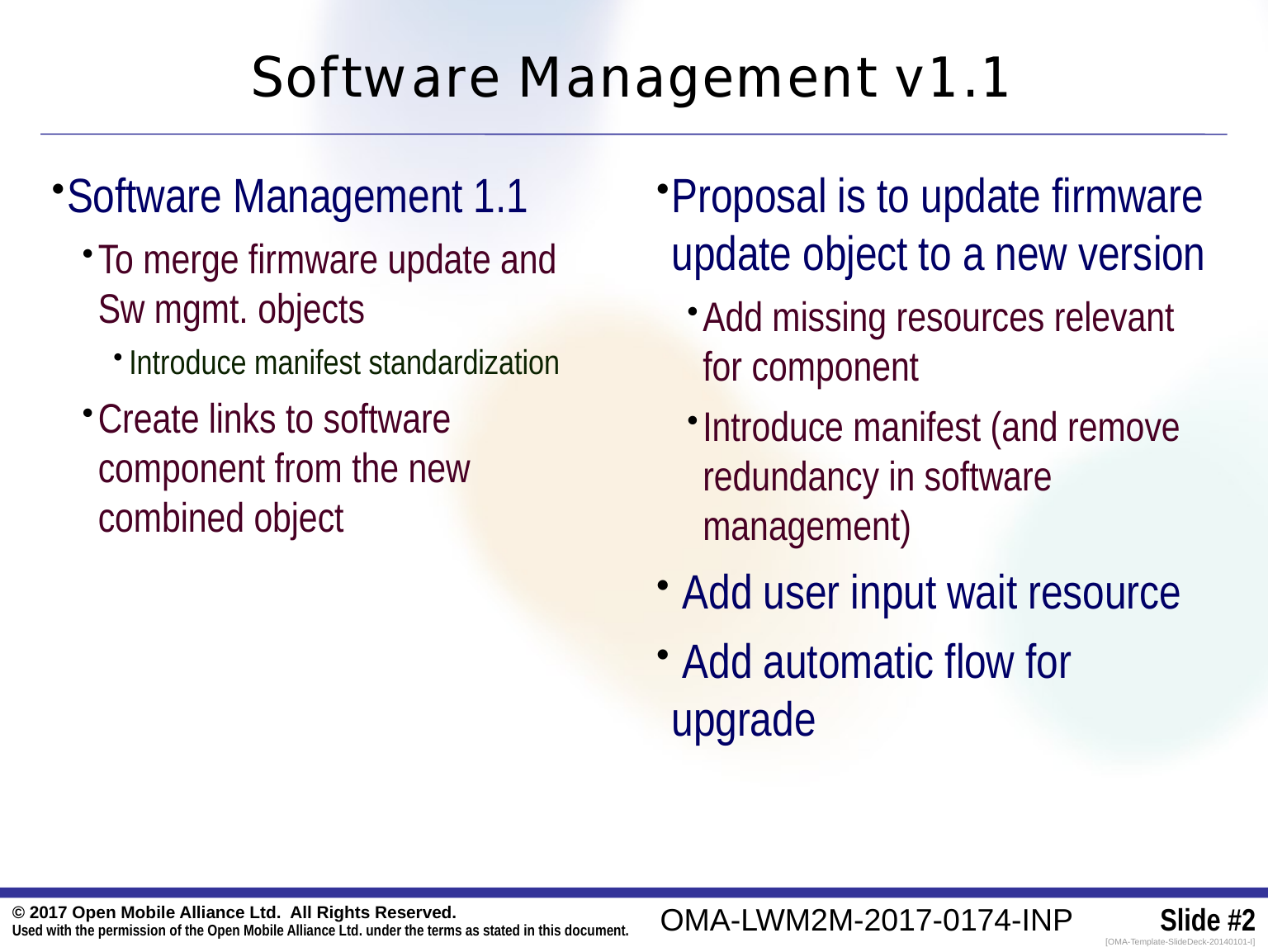

# Software Management v1.1
Software Management 1.1
To merge firmware update and Sw mgmt. objects
Introduce manifest standardization
Create links to software component from the new combined object

Proposal is to update firmware update object to a new version
Add missing resources relevant for component
Introduce manifest (and remove redundancy in software management)
 Add user input wait resource
 Add automatic flow for upgrade